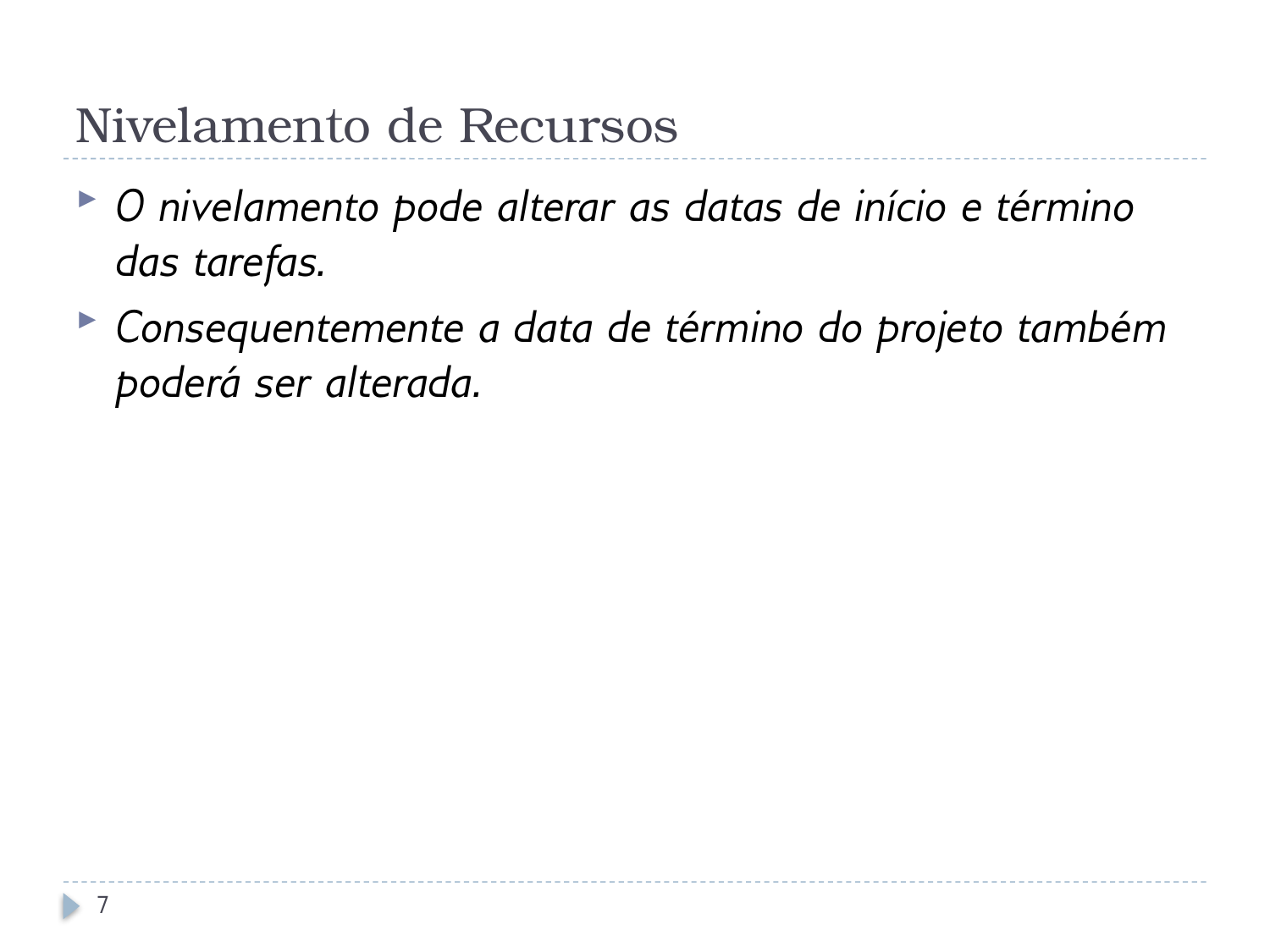

# Nivelamento de Recursos
O nivelamento pode alterar as datas de início e término das tarefas.
Consequentemente a data de término do projeto também poderá ser alterada.
7